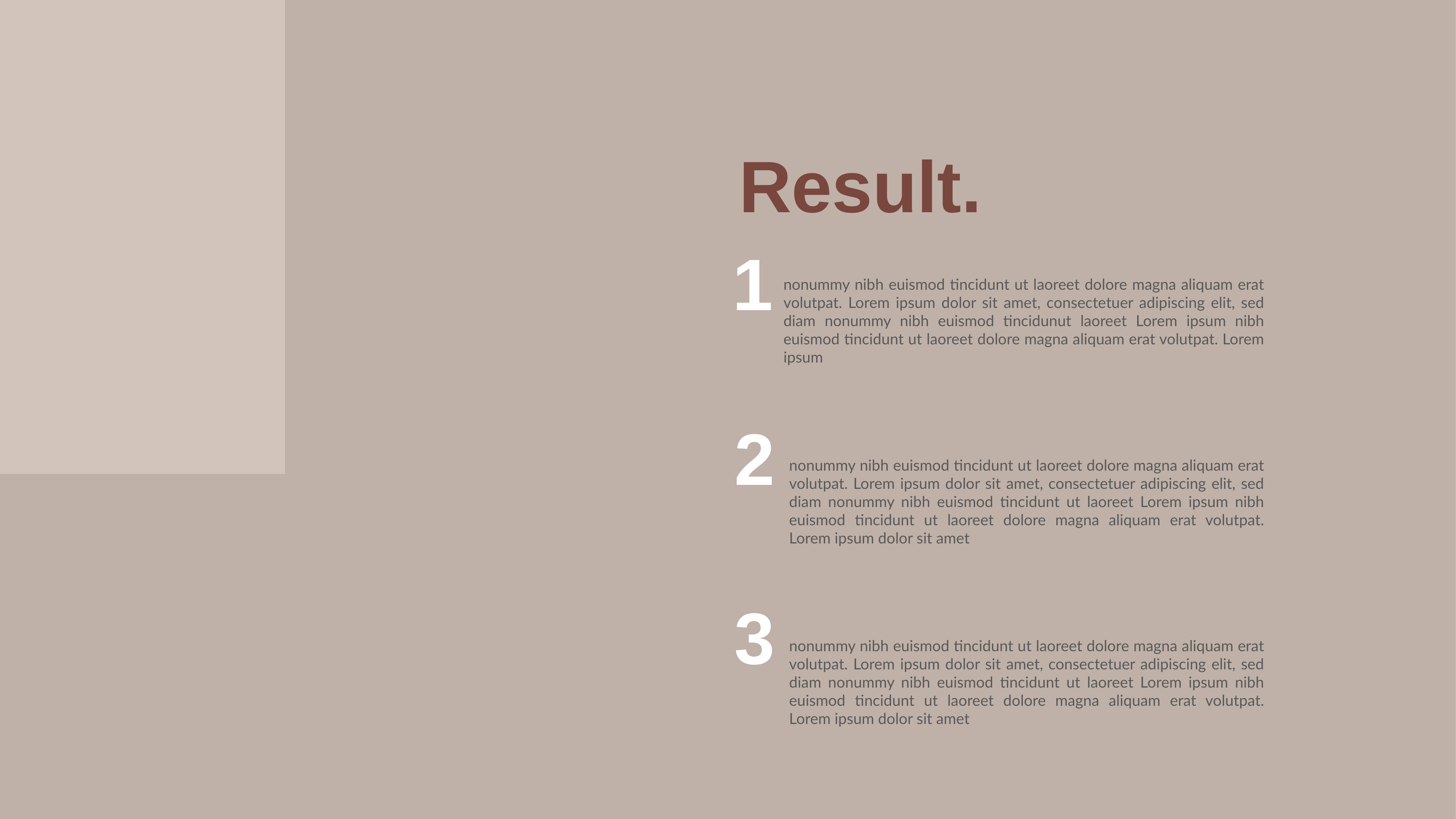

Result.

1
nonummy nibh euismod tincidunt ut laoreet dolore magna aliquam erat volutpat. Lorem ipsum dolor sit amet, consectetuer adipiscing elit, sed diam nonummy nibh euismod tincidunut laoreet Lorem ipsum nibh euismod tincidunt ut laoreet dolore magna aliquam erat volutpat. Lorem ipsum

2
nonummy nibh euismod tincidunt ut laoreet dolore magna aliquam erat volutpat. Lorem ipsum dolor sit amet, consectetuer adipiscing elit, sed diam nonummy nibh euismod tincidunt ut laoreet Lorem ipsum nibh euismod tincidunt ut laoreet dolore magna aliquam erat volutpat. Lorem ipsum dolor sit amet

3
nonummy nibh euismod tincidunt ut laoreet dolore magna aliquam erat volutpat. Lorem ipsum dolor sit amet, consectetuer adipiscing elit, sed diam nonummy nibh euismod tincidunt ut laoreet Lorem ipsum nibh euismod tincidunt ut laoreet dolore magna aliquam erat volutpat. Lorem ipsum dolor sit amet